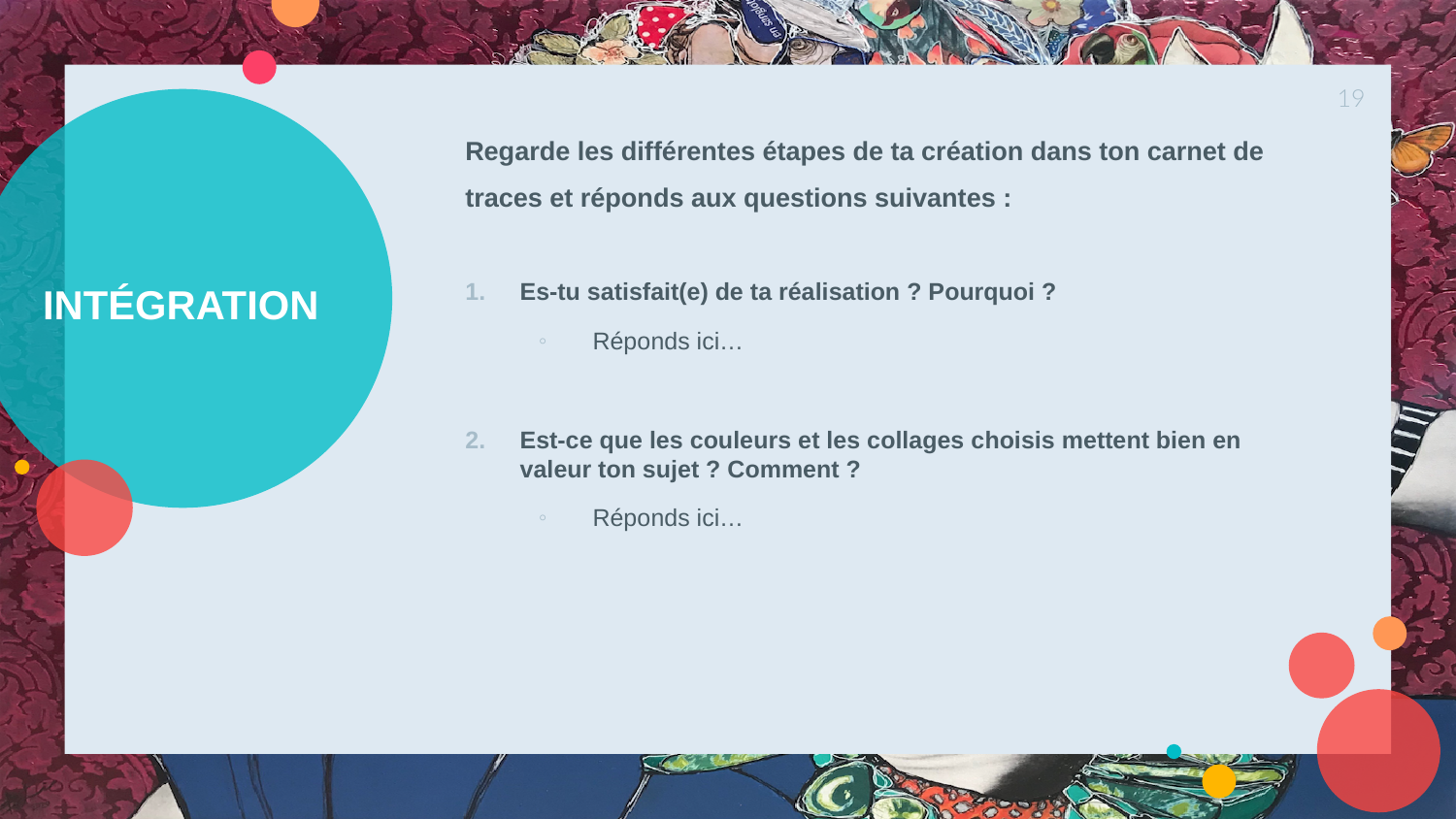

19
Regarde les différentes étapes de ta création dans ton carnet de traces et réponds aux questions suivantes :

Es-tu satisfait(e) de ta réalisation ? Pourquoi ?
Réponds ici…

Est-ce que les couleurs et les collages choisis mettent bien en valeur ton sujet ? Comment ?
Réponds ici…
# INTÉGRATION